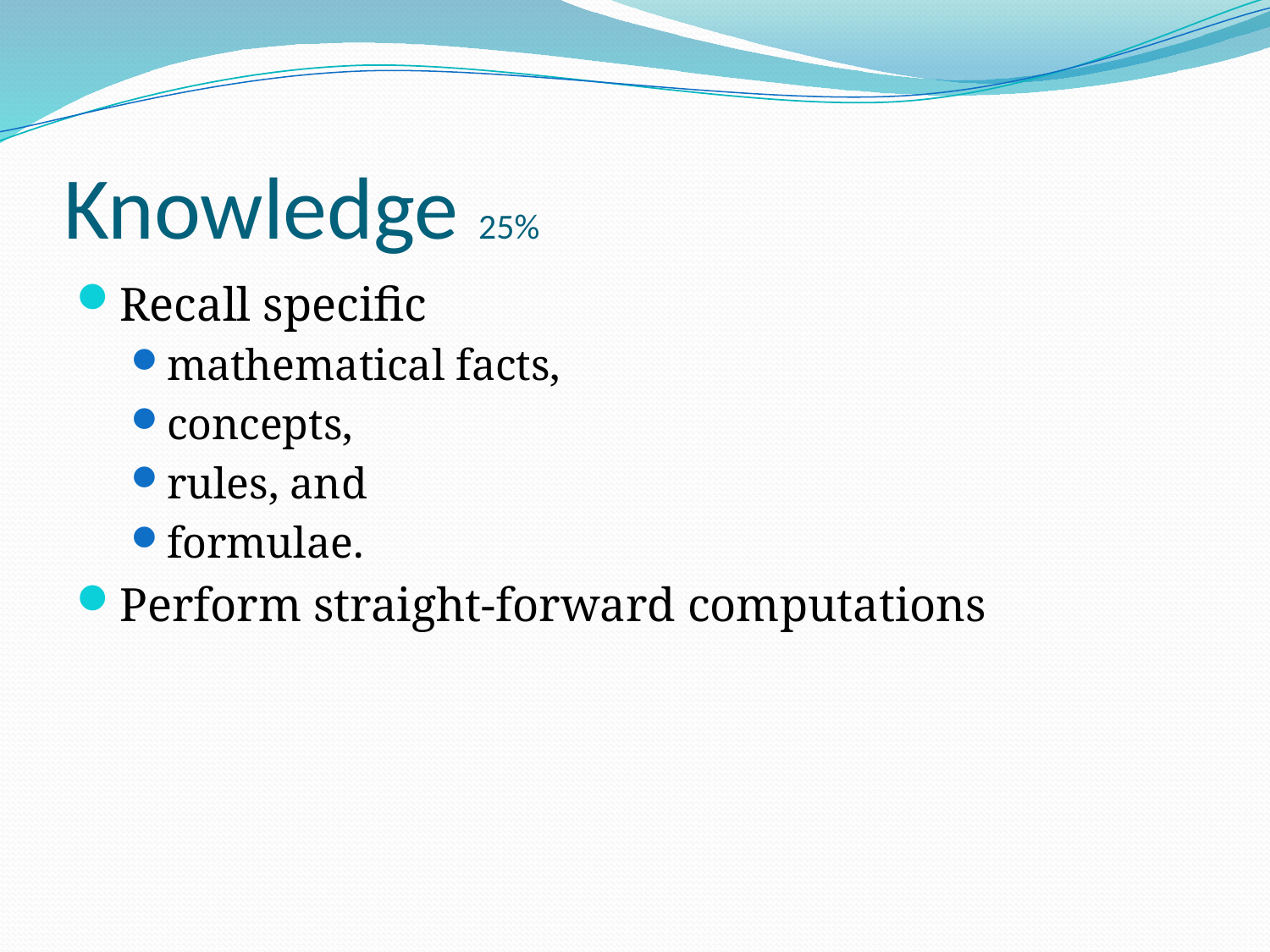

# Knowledge 25%
Recall specific
mathematical facts,
concepts,
rules, and
formulae.
Perform straight-forward computations